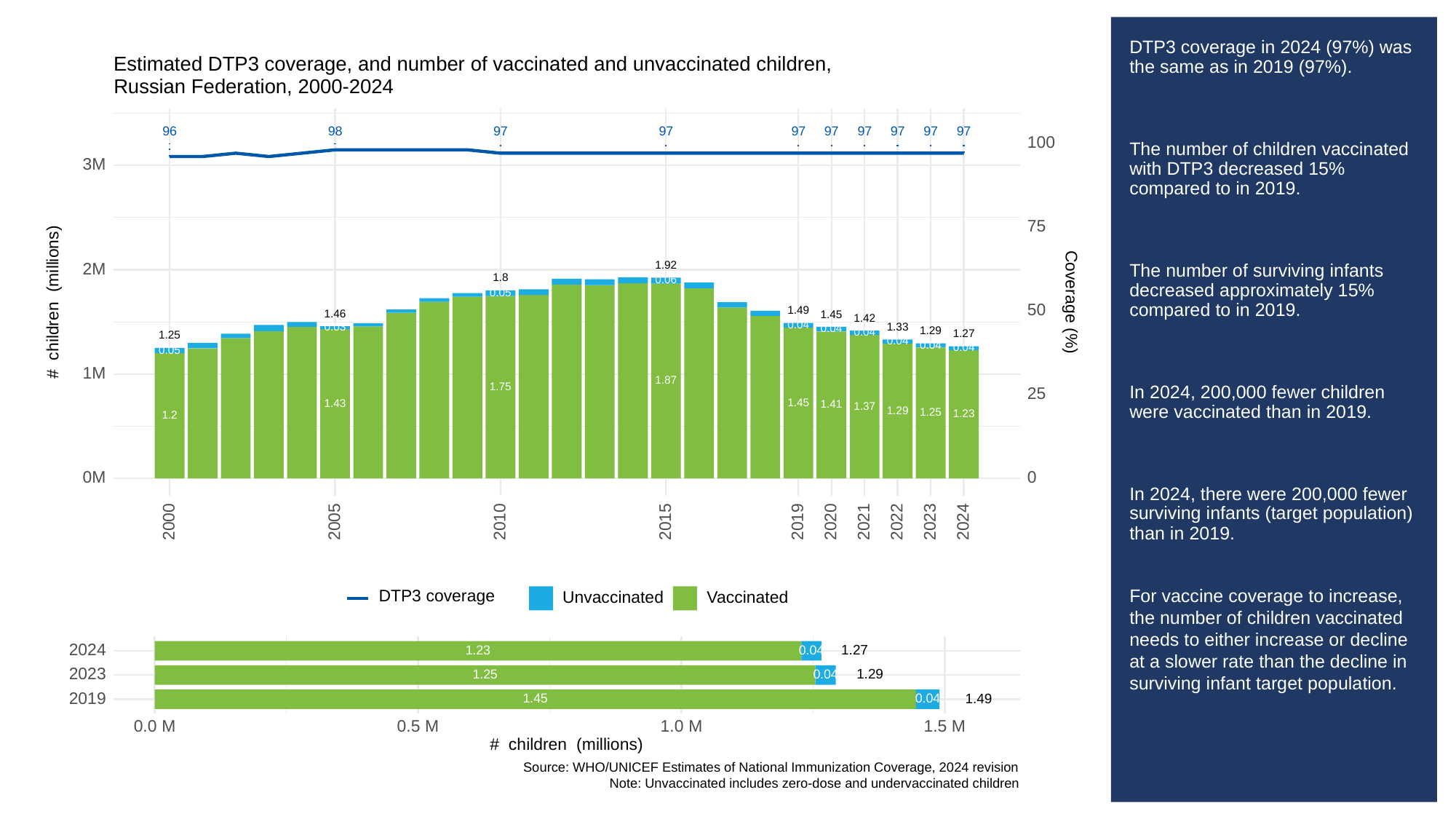

# DTP3 coverage in 2024 (97%) was the same as in 2019 (97%).

The number of children vaccinated with DTP3 decreased 15% compared to in 2019.

The number of surviving infants decreased approximately 15% compared to in 2019.

In 2024, 200,000 fewer children were vaccinated than in 2019.

In 2024, there were 200,000 fewer surviving infants (target population) than in 2019.

For vaccine coverage to increase, the number of children vaccinated needs to either increase or decline at a slower rate than the decline in surviving infant target population.

Estimated DTP3 coverage, and number of vaccinated and unvaccinated children,
Russian Federation, 2000-2024

96
98
97
97
97
97
97
97
97
97
100

3M

75
1.92
2M

1.8
0.06

0.05

#  children  (millions)
Coverage (%)

50
1.49

1.46
1.45

1.42

0.04

1.33

0.03
0.04

1.29

0.04

1.27

1.25

0.04

0.04

0.04

0.05

1M

1.87
1.75
25
1.45
1.43
1.41
1.37
1.29
1.25
1.23
1.2

0M
0

2023
2000
2005
2010
2015
2019
2020
2021
2022
2024

DTP3 coverage
Unvaccinated
Vaccinated

2024
1.27
1.23
0.04

2023
1.29
1.25
0.04

2019
1.49
1.45
0.04

0.0 M
0.5 M
1.0 M
1.5 M
#  children  (millions)
Source: WHO/UNICEF Estimates of National Immunization Coverage, 2024 revision
Note: Unvaccinated includes zero-dose and undervaccinated children